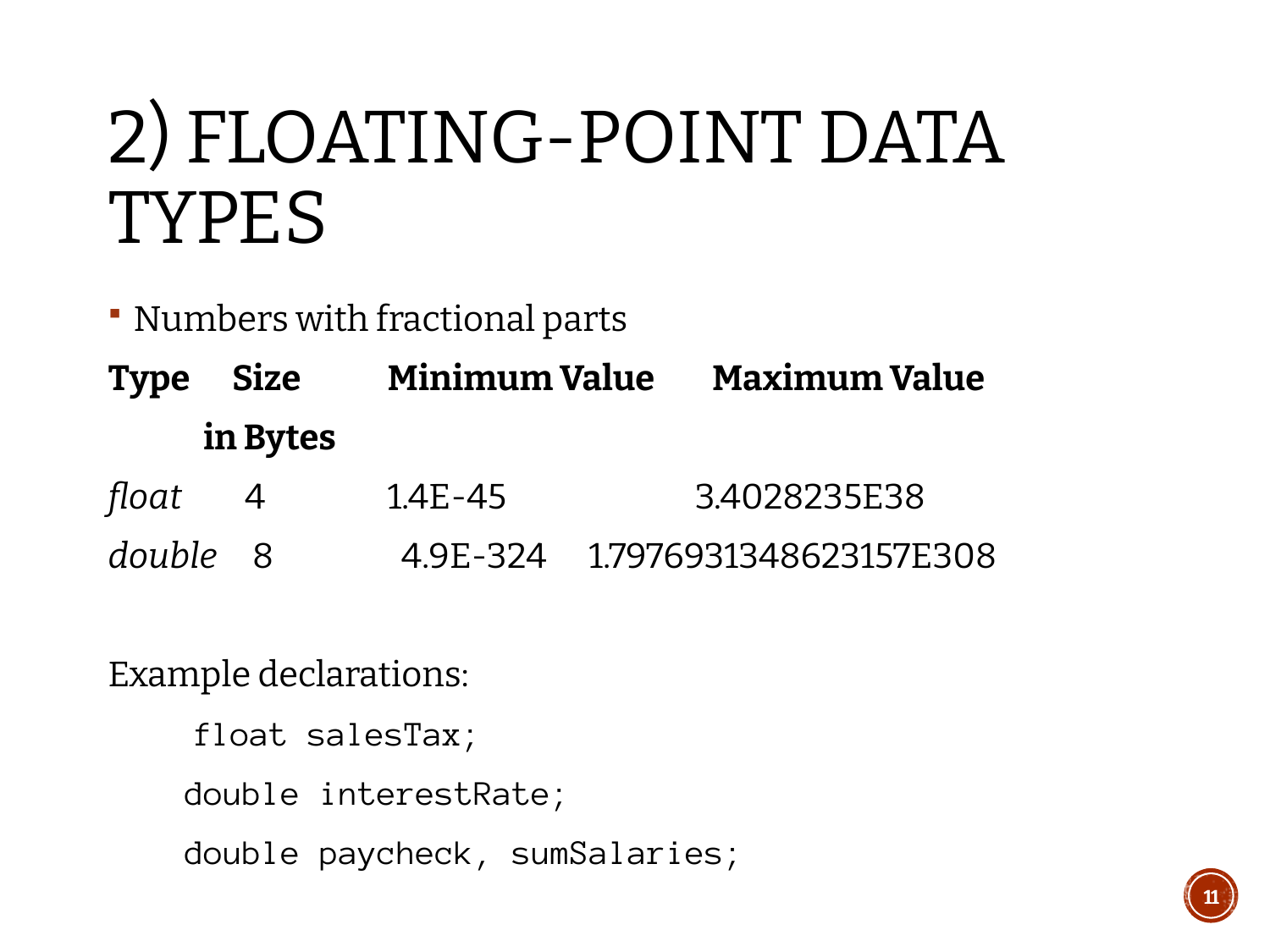

# 2) Floating-Point Data Types
Numbers with fractional parts
Type      Size         	Minimum Value         Maximum Value
               in Bytes
float         4               	1.4E-45                           3.4028235E38
double     8               	  4.9E-324      1.7976931348623157E308

Example declarations:
    float salesTax;
    double interestRate;
    double paycheck, sumSalaries;
11